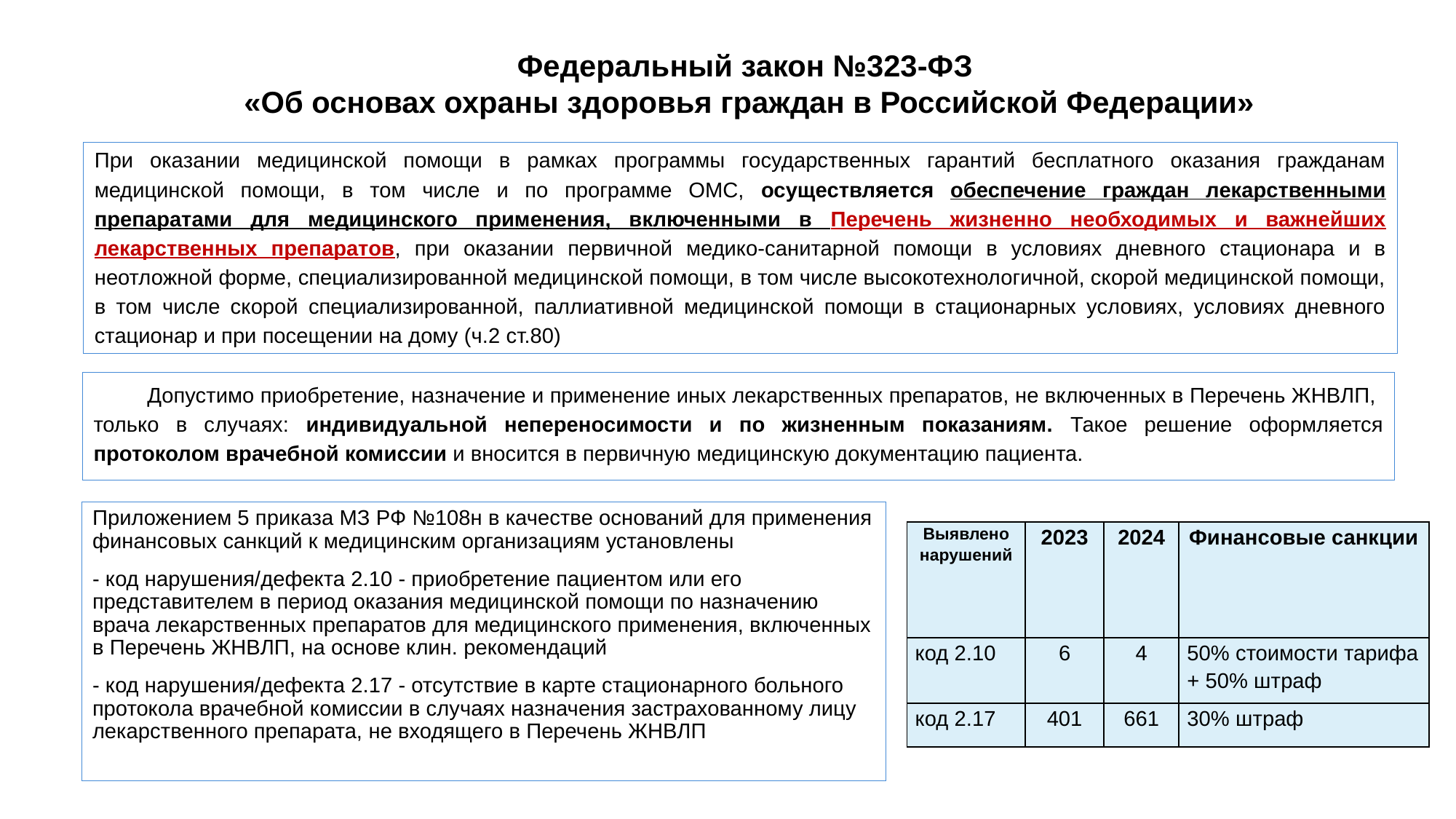

Федеральный закон №323-ФЗ
 «Об основах охраны здоровья граждан в Российской Федерации»
# При оказании медицинской помощи в рамках программы государственных гарантий бесплатного оказания гражданам медицинской помощи, в том числе и по программе ОМС, осуществляется обеспечение граждан лекарственными препаратами для медицинского применения, включенными в Перечень жизненно необходимых и важнейших лекарственных препаратов, при оказании первичной медико-санитарной помощи в условиях дневного стационара и в неотложной форме, специализированной медицинской помощи, в том числе высокотехнологичной, скорой медицинской помощи, в том числе скорой специализированной, паллиативной медицинской помощи в стационарных условиях, условиях дневного стационар и при посещении на дому (ч.2 ст.80)
Допустимо приобретение, назначение и применение иных лекарственных препаратов, не включенных в Перечень ЖНВЛП,  только в случаях: индивидуальной непереносимости и по жизненным показаниям. Такое решение оформляется протоколом врачебной комиссии и вносится в первичную медицинскую документацию пациента.

Приложением 5 приказа МЗ РФ №108н в качестве оснований для применения финансовых санкций к медицинским организациям установлены
- код нарушения/дефекта 2.10 - приобретение пациентом или его представителем в период оказания медицинской помощи по назначению врача лекарственных препаратов для медицинского применения, включенных в Перечень ЖНВЛП, на основе клин. рекомендаций
- код нарушения/дефекта 2.17 - отсутствие в карте стационарного больного протокола врачебной комиссии в случаях назначения застрахованному лицу лекарственного препарата, не входящего в Перечень ЖНВЛП

| Выявлено нарушений | 2023 | 2024 | Финансовые санкции |
| --- | --- | --- | --- |
| код 2.10 | 6 | 4 | 50% стоимости тарифа + 50% штраф |
| код 2.17 | 401 | 661 | 30% штраф |